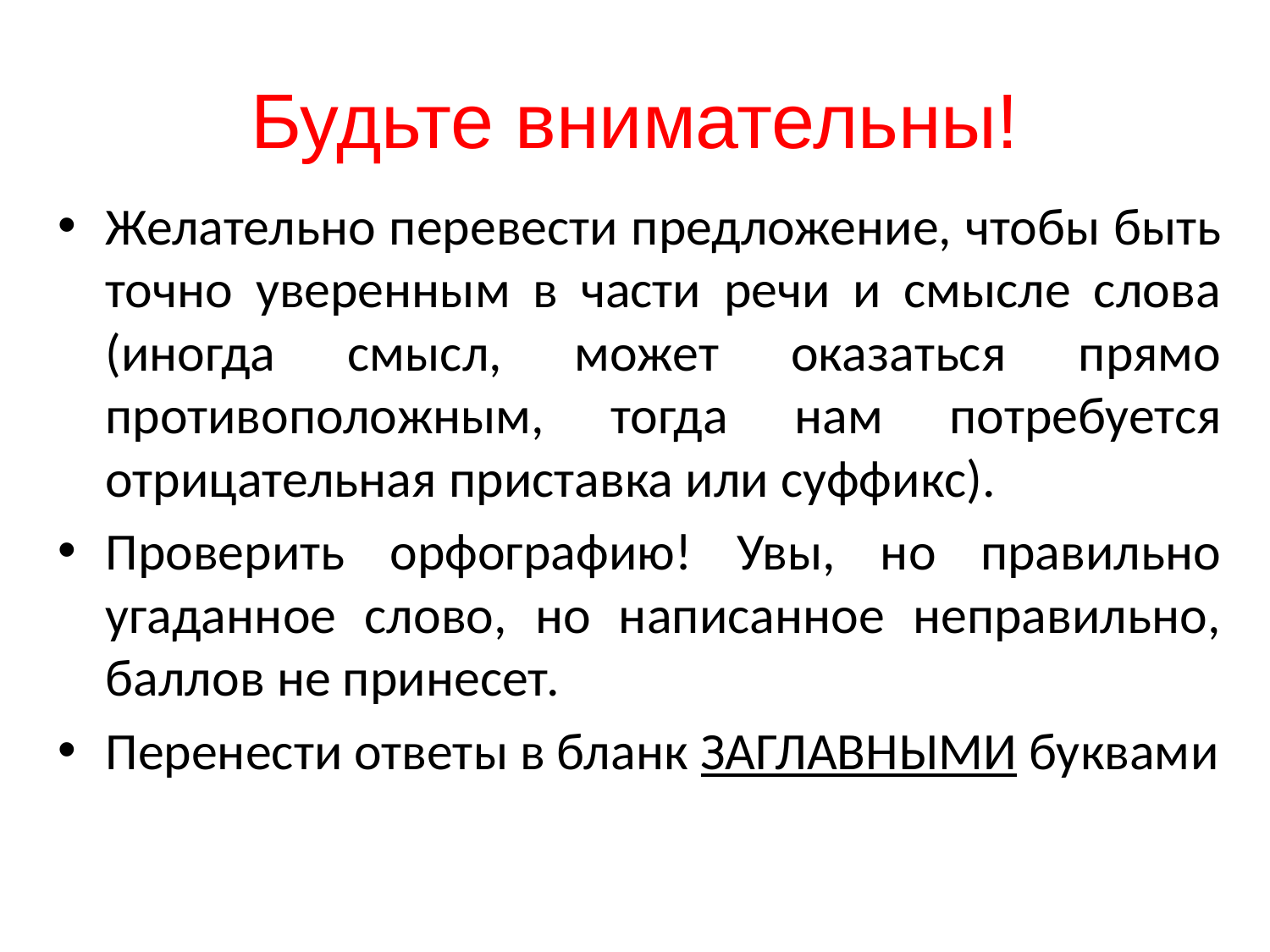

# Будьте внимательны!
Желательно перевести предложение, чтобы быть точно уверенным в части речи и смысле слова (иногда смысл, может оказаться прямо противоположным, тогда нам потребуется отрицательная приставка или суффикс).
Проверить орфографию! Увы, но правильно угаданное слово, но написанное неправильно, баллов не принесет.
Перенести ответы в бланк ЗАГЛАВНЫМИ буквами